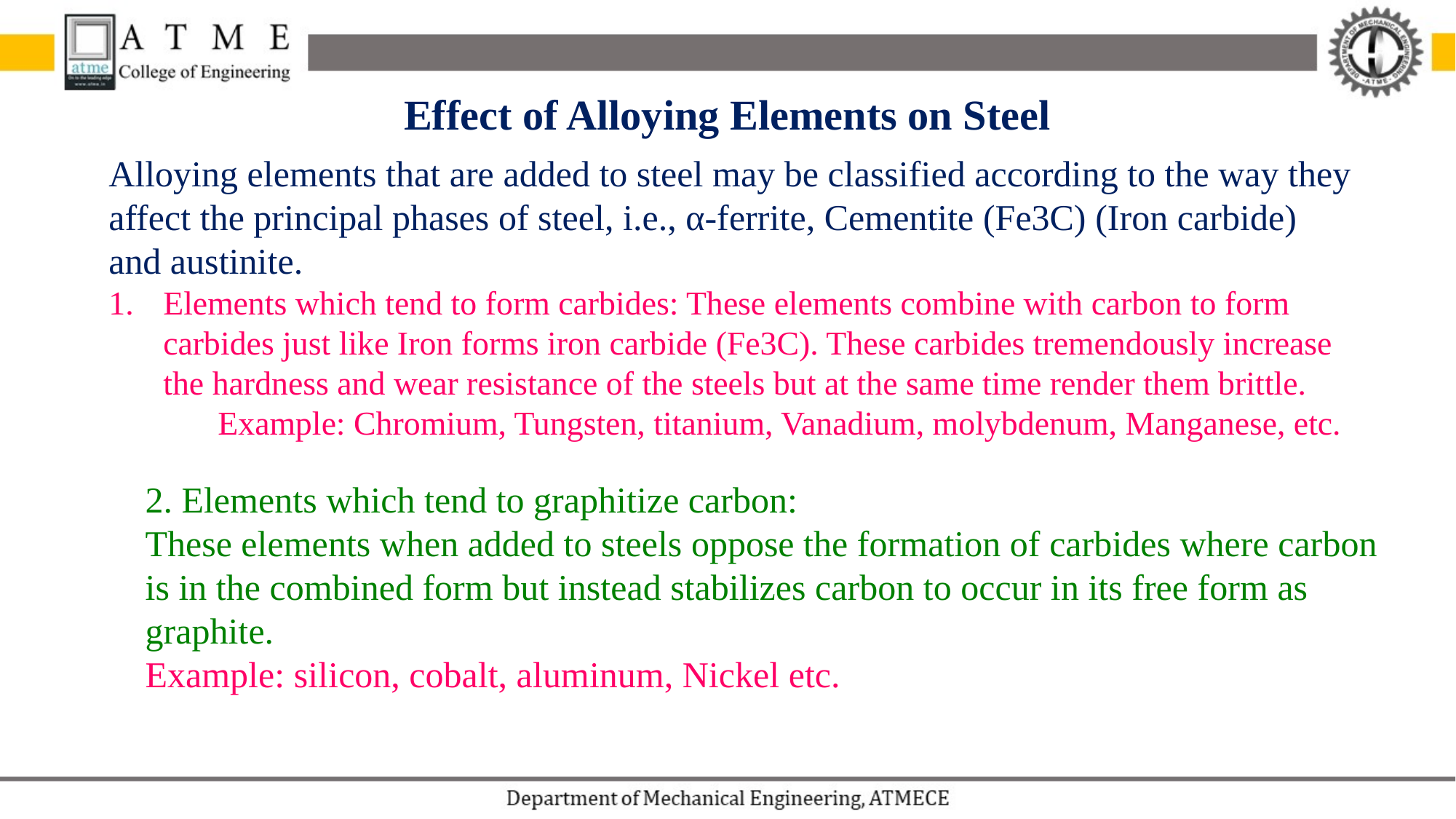

Effect of Alloying Elements on Steel
Alloying elements that are added to steel may be classified according to the way they affect the principal phases of steel, i.e., α-ferrite, Cementite (Fe3C) (Iron carbide) and austinite.
Elements which tend to form carbides: These elements combine with carbon to form carbides just like Iron forms iron carbide (Fe3C). These carbides tremendously increase the hardness and wear resistance of the steels but at the same time render them brittle.
	Example: Chromium, Tungsten, titanium, Vanadium, molybdenum, Manganese, etc.
2. Elements which tend to graphitize carbon:
These elements when added to steels oppose the formation of carbides where carbon is in the combined form but instead stabilizes carbon to occur in its free form as graphite.
Example: silicon, cobalt, aluminum, Nickel etc.